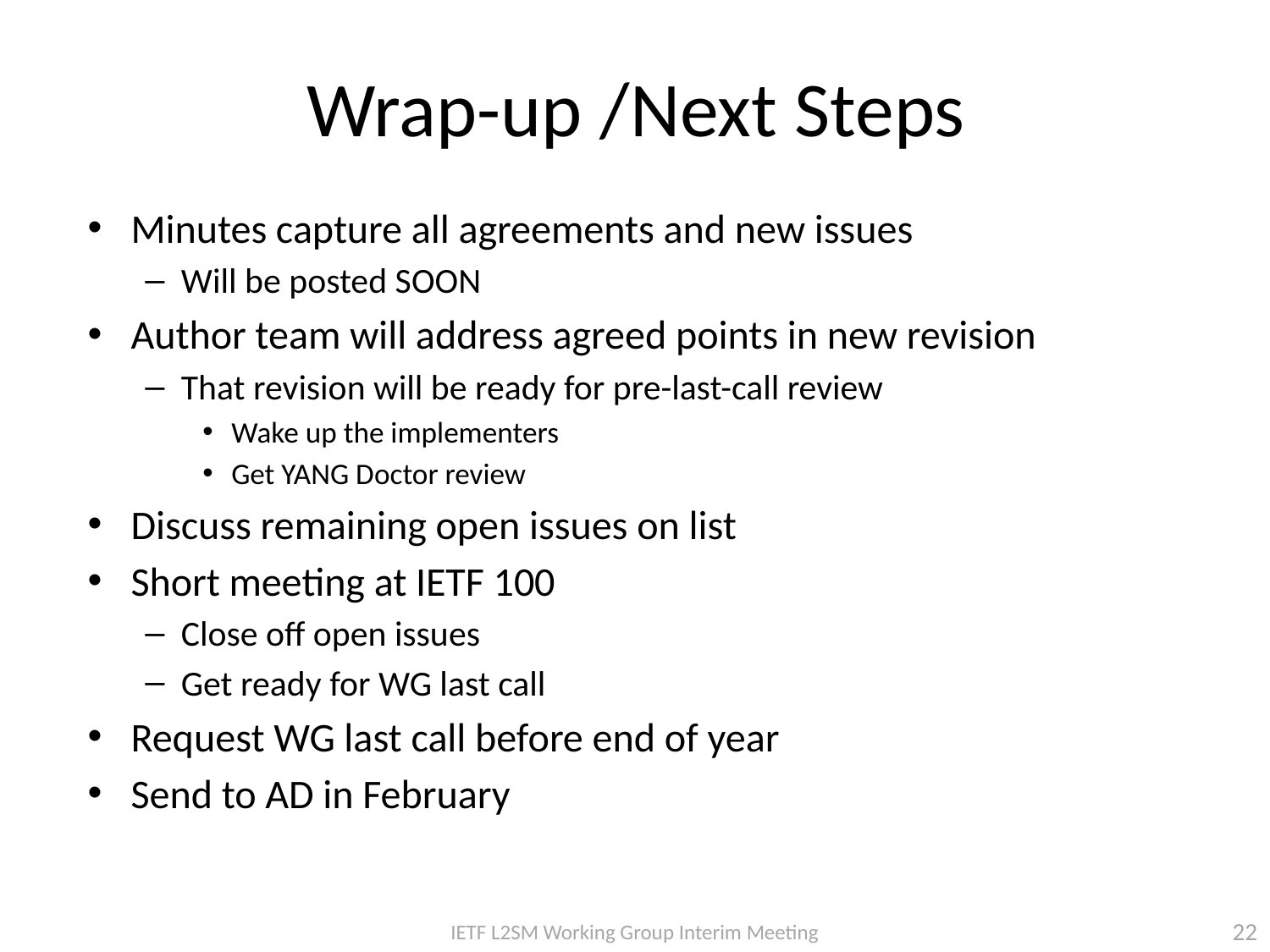

# Wrap-up /Next Steps
Minutes capture all agreements and new issues
Will be posted SOON
Author team will address agreed points in new revision
That revision will be ready for pre-last-call review
Wake up the implementers
Get YANG Doctor review
Discuss remaining open issues on list
Short meeting at IETF 100
Close off open issues
Get ready for WG last call
Request WG last call before end of year
Send to AD in February